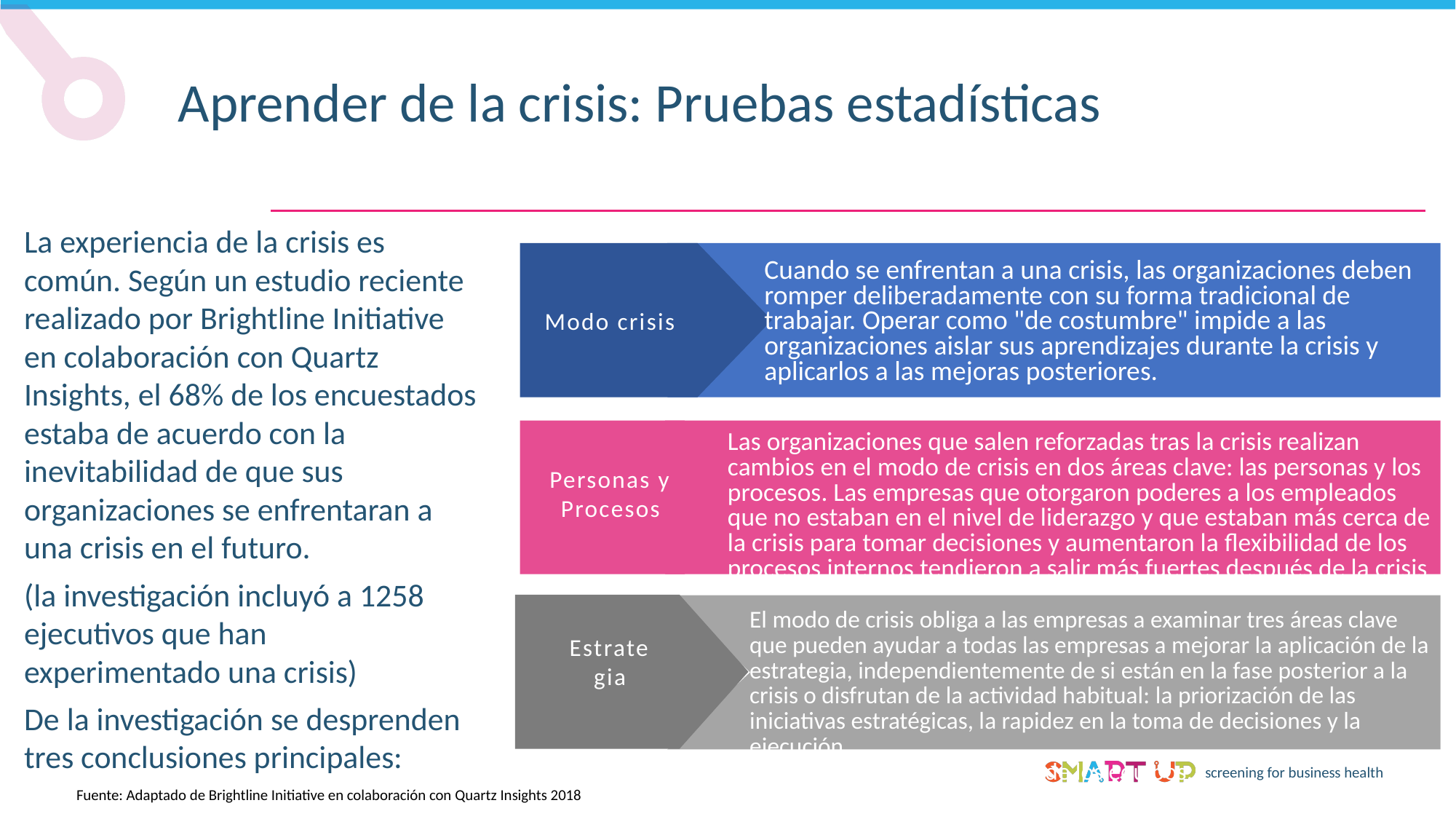

Aprender de la crisis: Pruebas estadísticas
La experiencia de la crisis es común. Según un estudio reciente realizado por Brightline Initiative en colaboración con Quartz Insights, el 68% de los encuestados estaba de acuerdo con la inevitabilidad de que sus organizaciones se enfrentaran a una crisis en el futuro.
(la investigación incluyó a 1258 ejecutivos que han
experimentado una crisis)
De la investigación se desprenden tres conclusiones principales:

Cuando se enfrentan a una crisis, las organizaciones deben romper deliberadamente con su forma tradicional de trabajar. Operar como "de costumbre" impide a las organizaciones aislar sus aprendizajes durante la crisis y aplicarlos a las mejoras posteriores.
Modo crisis

Las organizaciones que salen reforzadas tras la crisis realizan cambios en el modo de crisis en dos áreas clave: las personas y los procesos. Las empresas que otorgaron poderes a los empleados que no estaban en el nivel de liderazgo y que estaban más cerca de la crisis para tomar decisiones y aumentaron la flexibilidad de los procesos internos tendieron a salir más fuertes después de la crisis que las que no lo hicieron.

Personas y
Procesos

El modo de crisis obliga a las empresas a examinar tres áreas clave que pueden ayudar a todas las empresas a mejorar la aplicación de la estrategia, independientemente de si están en la fase posterior a la crisis o disfrutan de la actividad habitual: la priorización de las iniciativas estratégicas, la rapidez en la toma de decisiones y la ejecución
del proceso, y la potenciación de los equipos.
Estrategia
Fuente: Adaptado de Brightline Initiative en colaboración con Quartz Insights 2018